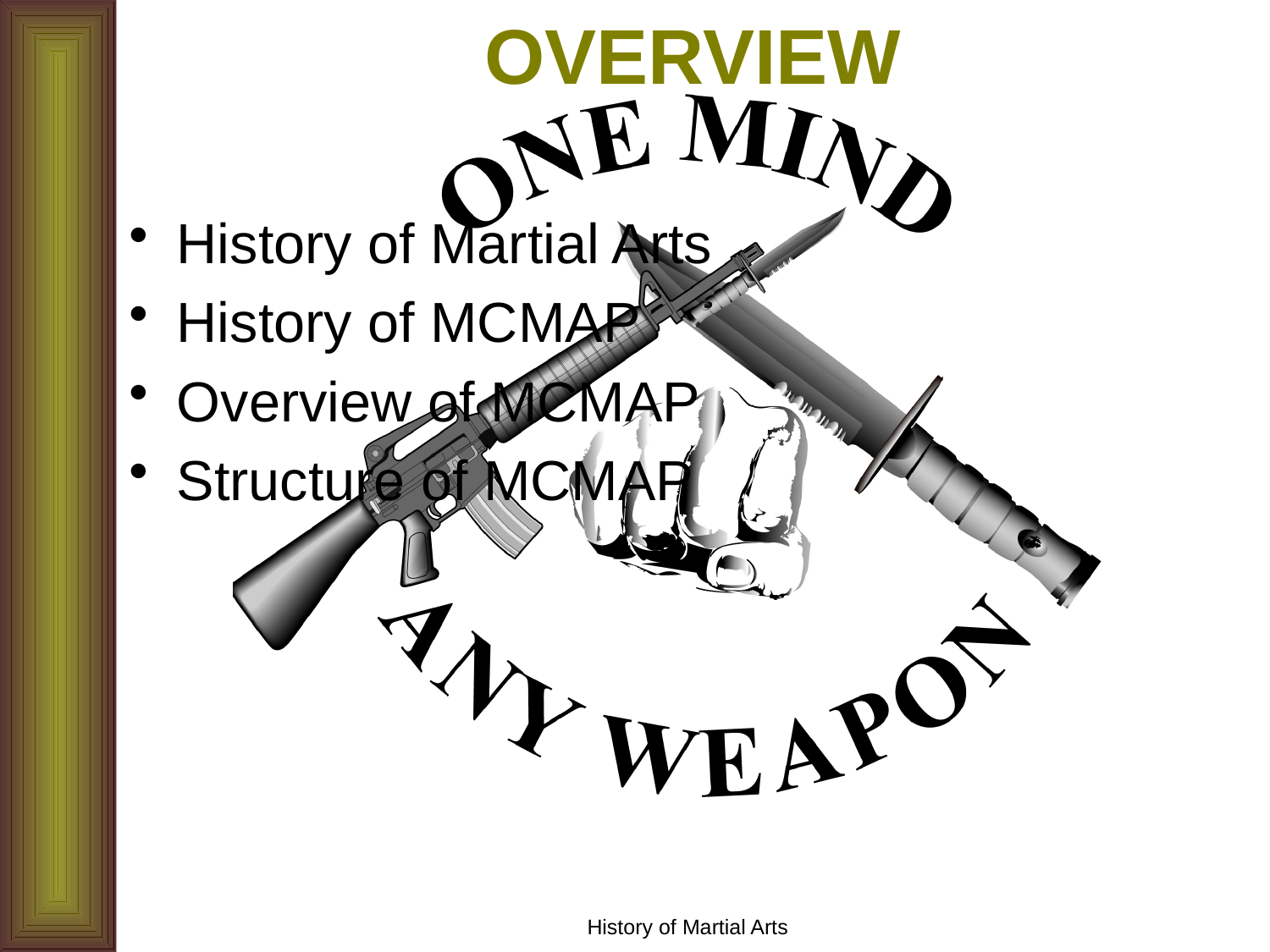

# OVERVIEW
History of Martial Arts
History of MCMAP
Overview of MCMAP
Structure of MCMAP
History of Martial Arts